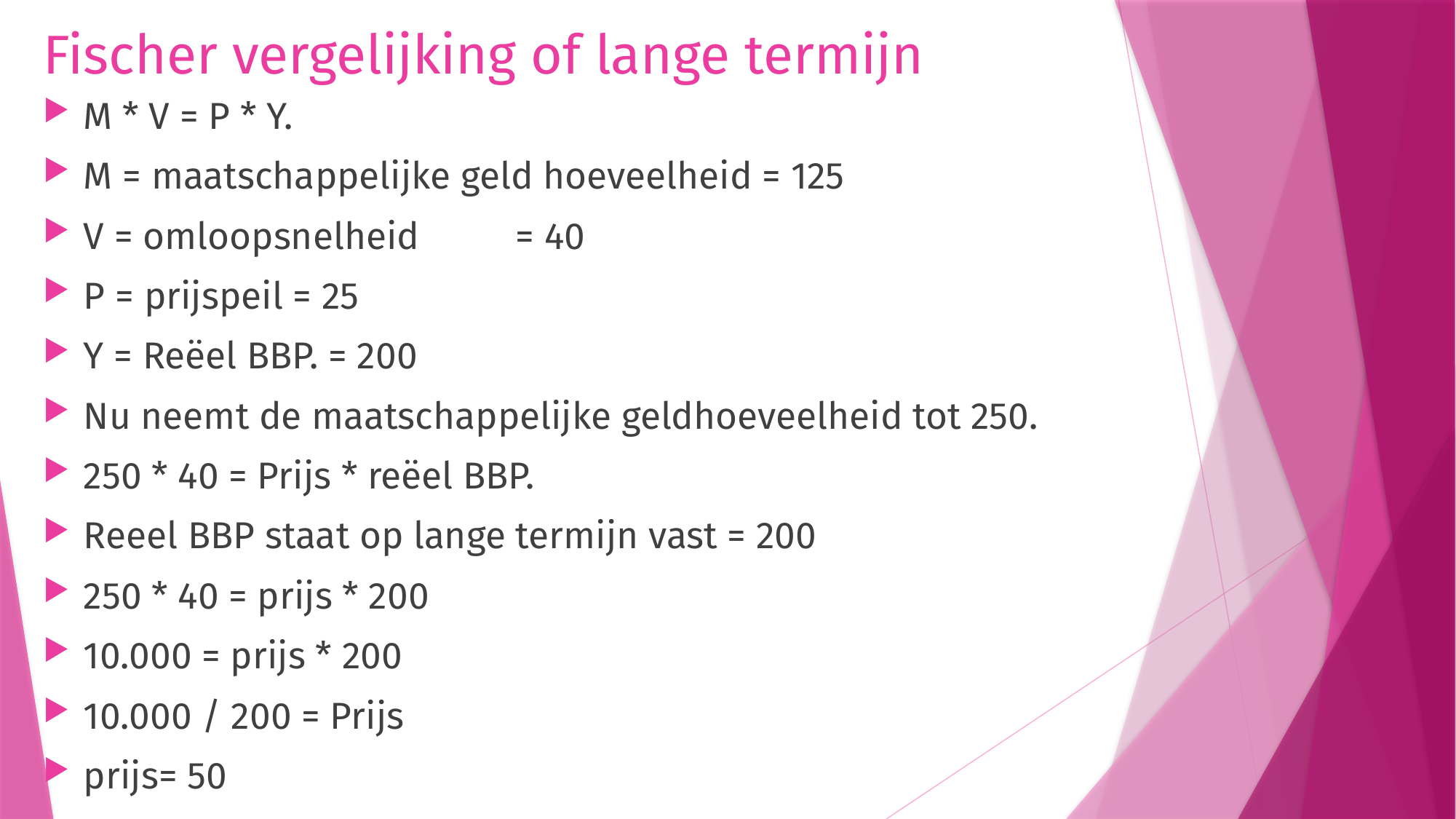

# Fischer vergelijking of lange termijn
M * V = P * Y.
M = maatschappelijke geld hoeveelheid = 125
V = omloopsnelheid	= 40
P = prijspeil = 25
Y = Reëel BBP. = 200
Nu neemt de maatschappelijke geldhoeveelheid tot 250.
250 * 40 = Prijs * reëel BBP.
Reeel BBP staat op lange termijn vast = 200
250 * 40 = prijs * 200
10.000 = prijs * 200
10.000 / 200 = Prijs
prijs= 50